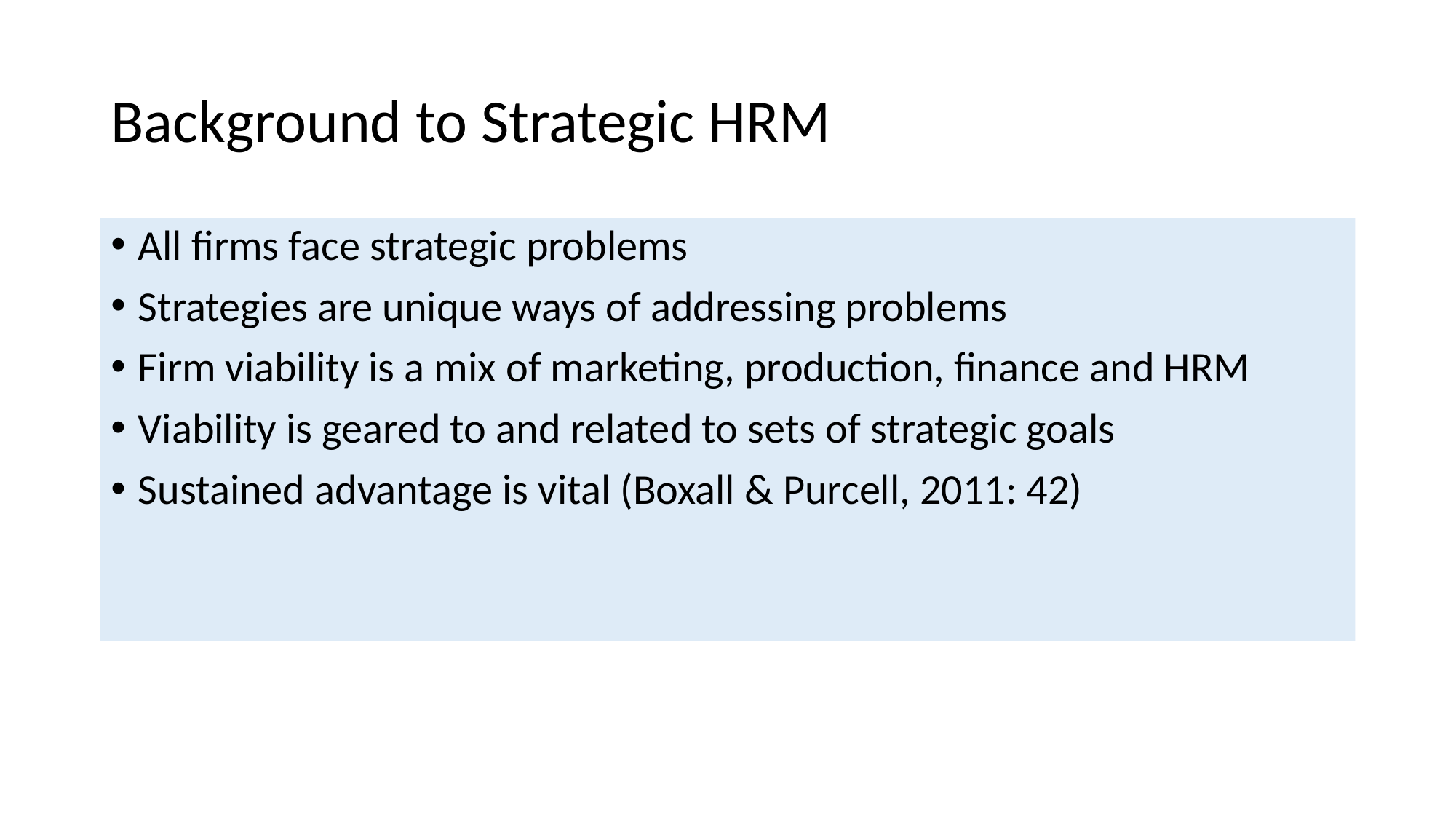

# Background to Strategic HRM
All firms face strategic problems
Strategies are unique ways of addressing problems
Firm viability is a mix of marketing, production, finance and HRM
Viability is geared to and related to sets of strategic goals
Sustained advantage is vital (Boxall & Purcell, 2011: 42)